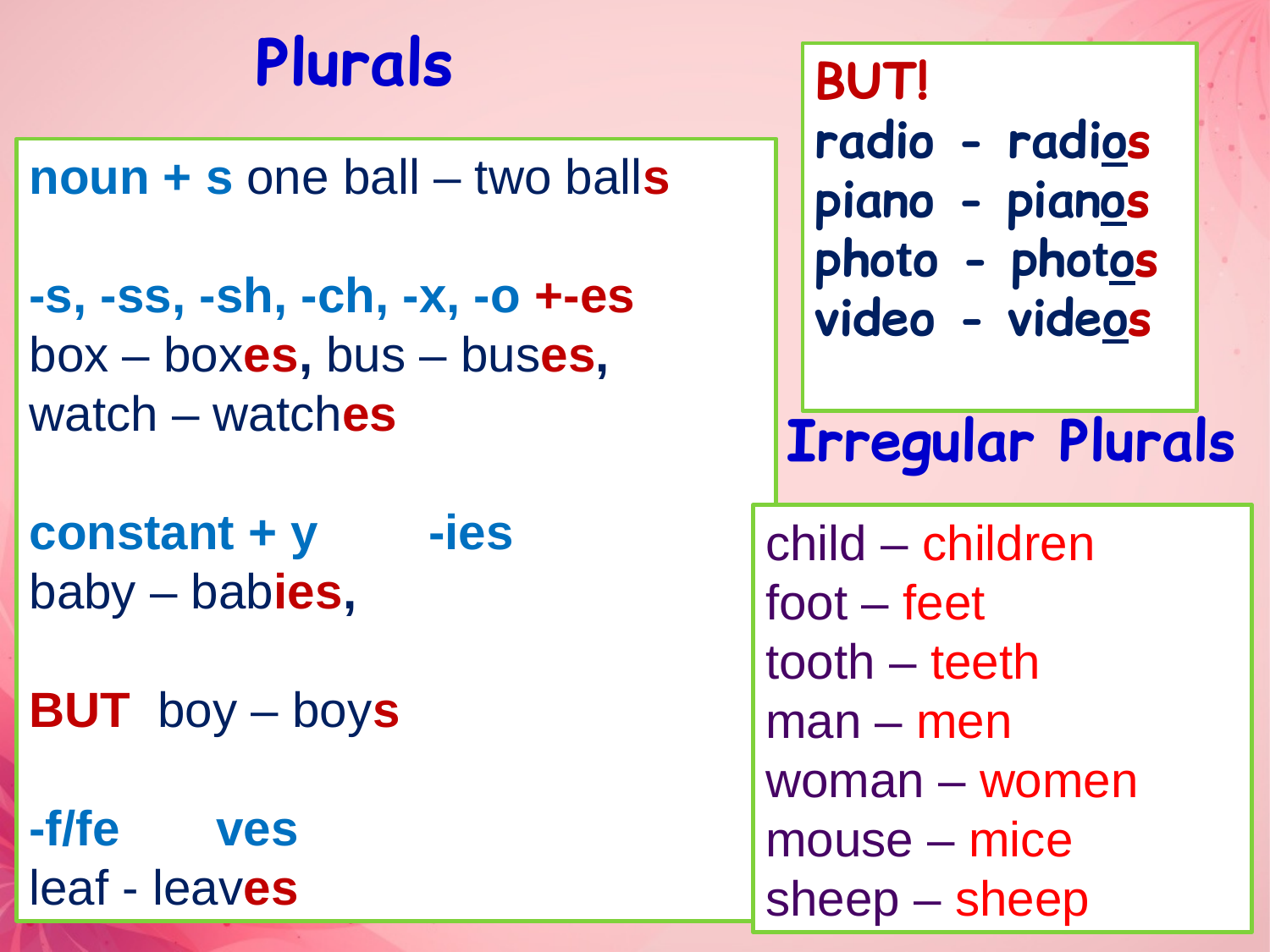

Plurals
BUT!
radio - radios
piano - pianos
photo - photos
video - videos

noun + s one ball – two balls

-s, -ss, -sh, -ch, -x, -o +-es
box – boxes, bus – buses,
watch – watches

constant + y        -ies
baby – babies,

BUT  boy – boys

-f/fe       ves
leaf - leaves

    Irregular Plurals
child – children
foot – feet
tooth – teeth
man – men
woman – women
mouse – mice
sheep – sheep